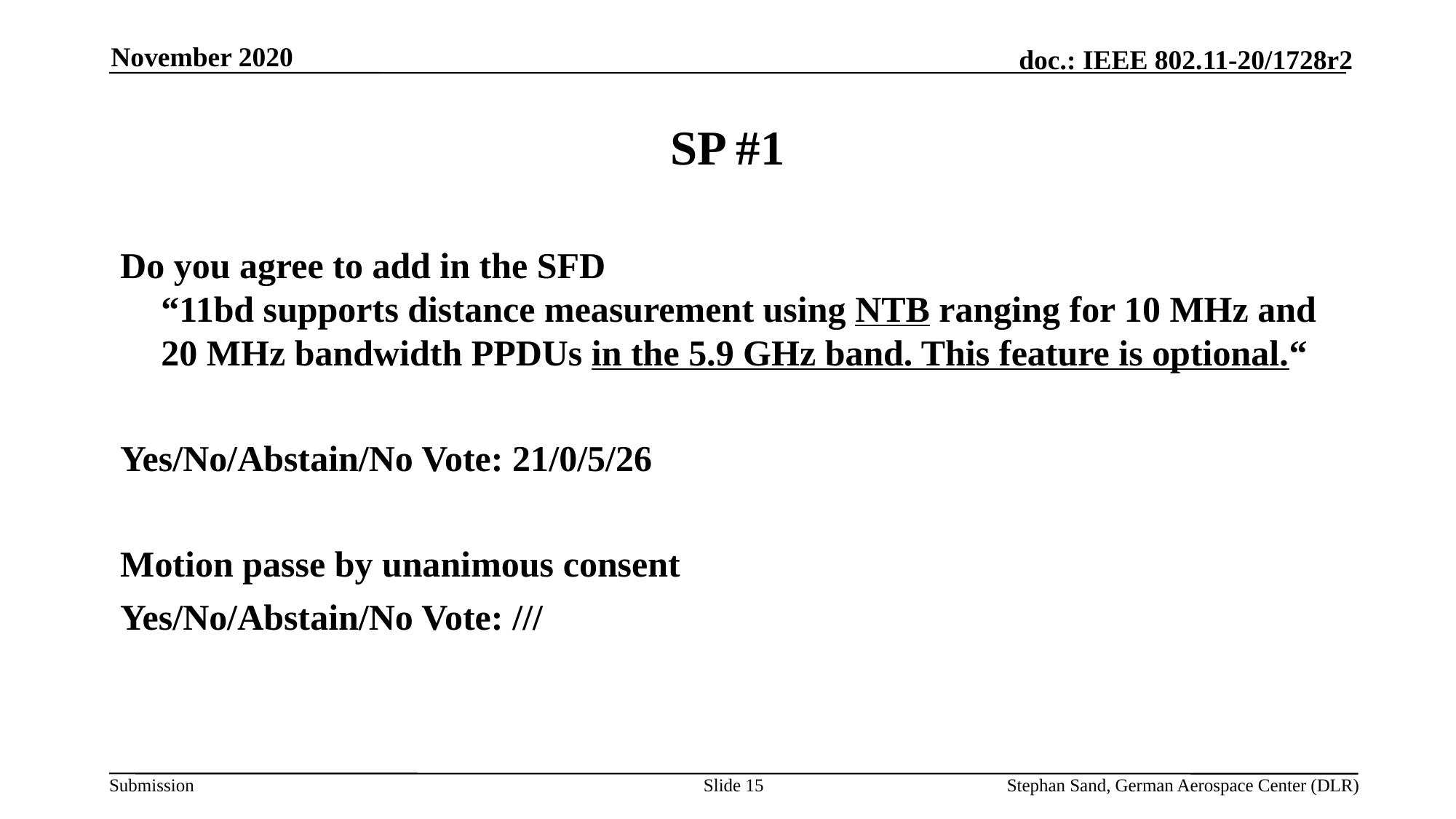

November 2020
# SP #1
Do you agree to add in the SFD
“11bd supports distance measurement using NTB ranging for 10 MHz and 20 MHz bandwidth PPDUs in the 5.9 GHz band. This feature is optional.“

Yes/No/Abstain/No Vote: 21/0/5/26

Motion passe by unanimous consent
Yes/No/Abstain/No Vote: ///

Slide 15
Stephan Sand, German Aerospace Center (DLR)